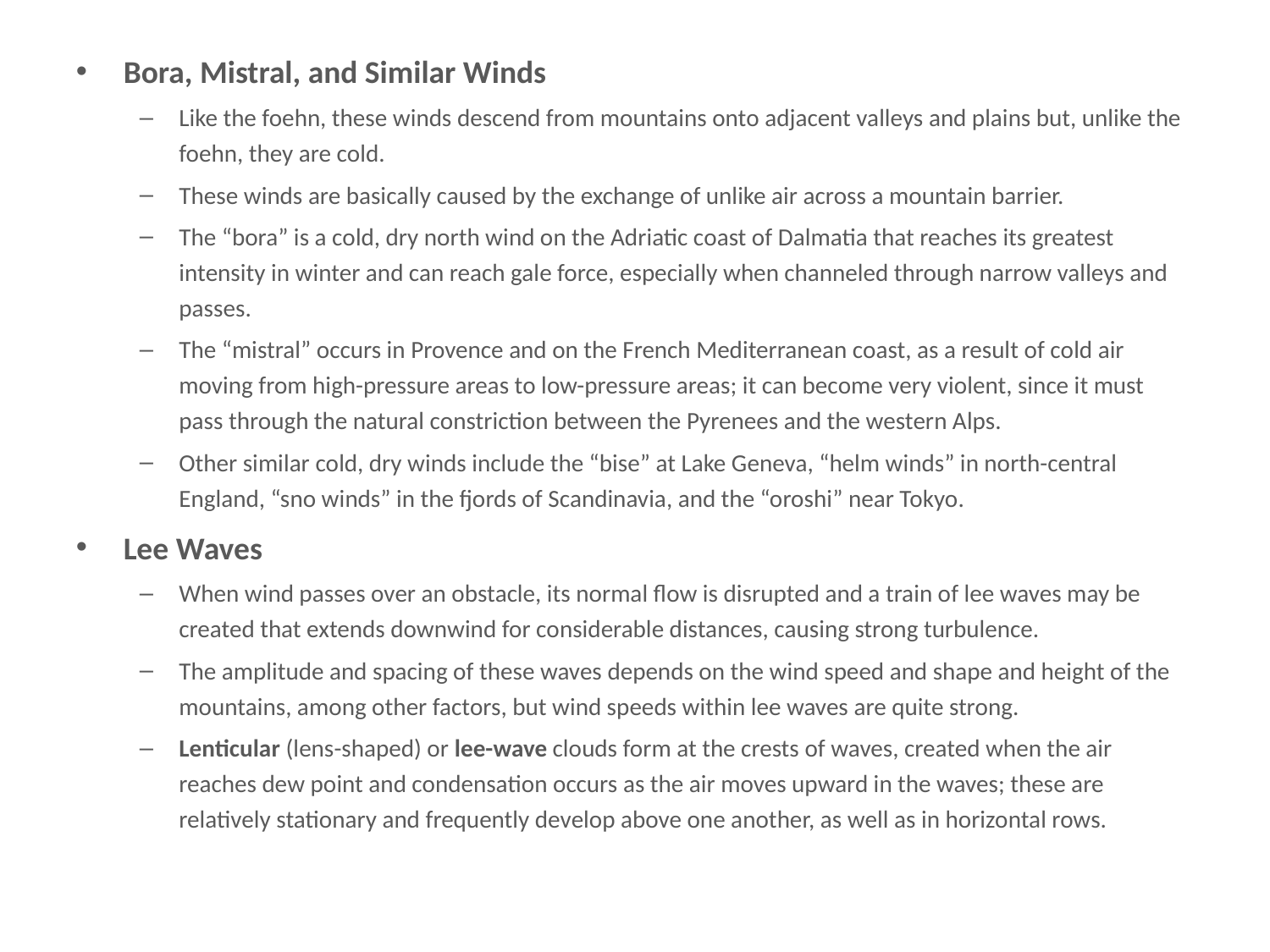

# Bora, Mistral, and Similar Winds
Bora, Mistral, and Similar Winds
Like the foehn, these winds descend from mountains onto adjacent valleys and plains but, unlike the foehn, they are cold.
These winds are basically caused by the exchange of unlike air across a mountain barrier.
The “bora” is a cold, dry north wind on the Adriatic coast of Dalmatia that reaches its greatest intensity in winter and can reach gale force, especially when channeled through narrow valleys and passes.
The “mistral” occurs in Provence and on the French Mediterranean coast, as a result of cold air moving from high-pressure areas to low-pressure areas; it can become very violent, since it must pass through the natural constriction between the Pyrenees and the western Alps.
Other similar cold, dry winds include the “bise” at Lake Geneva, “helm winds” in north-central England, “sno winds” in the fjords of Scandinavia, and the “oroshi” near Tokyo.
Lee Waves
When wind passes over an obstacle, its normal flow is disrupted and a train of lee waves may be created that extends downwind for considerable distances, causing strong turbulence.
The amplitude and spacing of these waves depends on the wind speed and shape and height of the mountains, among other factors, but wind speeds within lee waves are quite strong.
Lenticular (lens-shaped) or lee-wave clouds form at the crests of waves, created when the air reaches dew point and condensation occurs as the air moves upward in the waves; these are relatively stationary and frequently develop above one another, as well as in horizontal rows.